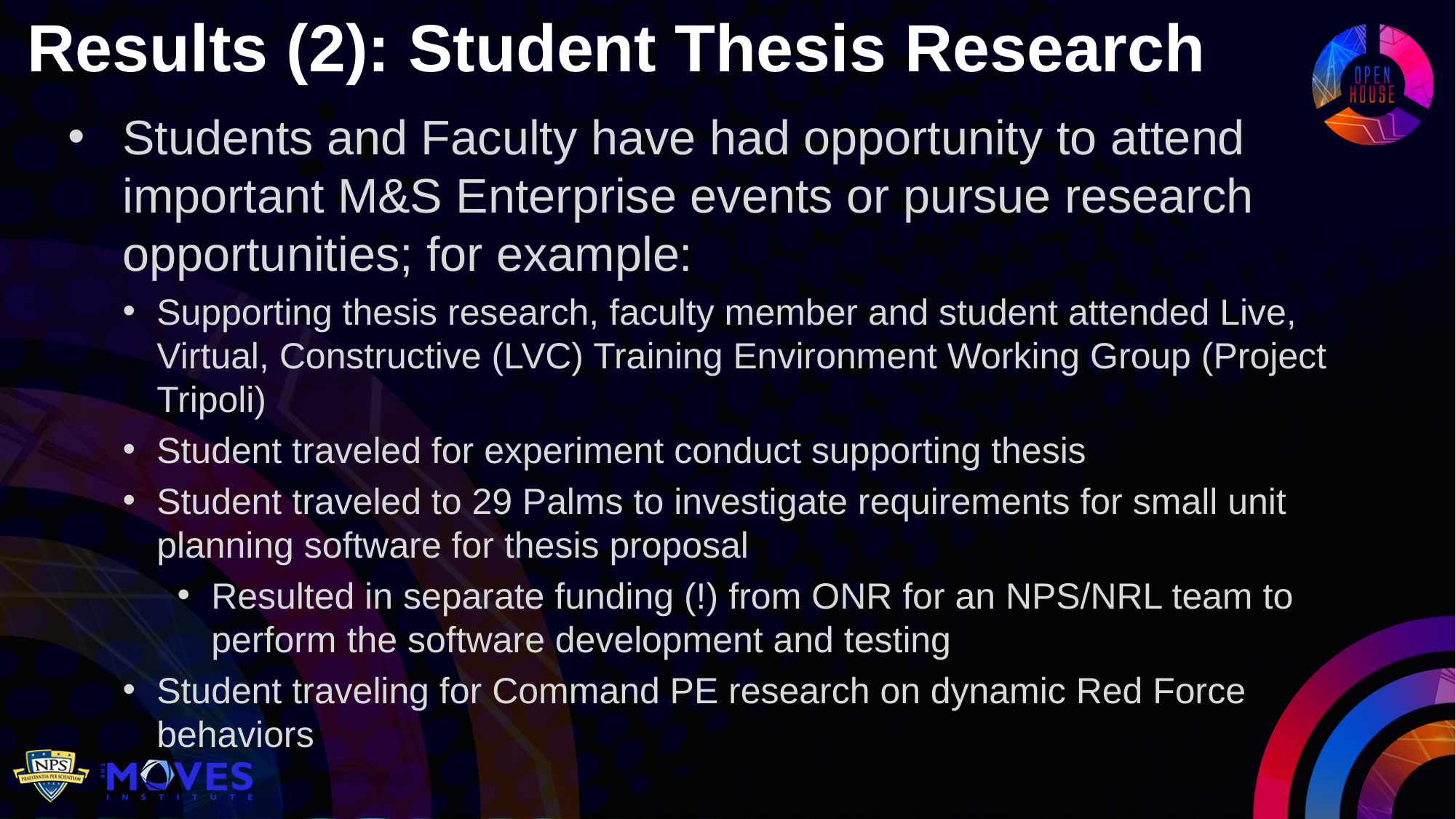

Results (2): Student Thesis Research
Students and Faculty have had opportunity to attend important M&S Enterprise events or pursue research opportunities; for example:
Supporting thesis research, faculty member and student attended Live, Virtual, Constructive (LVC) Training Environment Working Group (Project Tripoli)
Student traveled for experiment conduct supporting thesis
Student traveled to 29 Palms to investigate requirements for small unit planning software for thesis proposal
Resulted in separate funding (!) from ONR for an NPS/NRL team to perform the software development and testing
Student traveling for Command PE research on dynamic Red Force behaviors